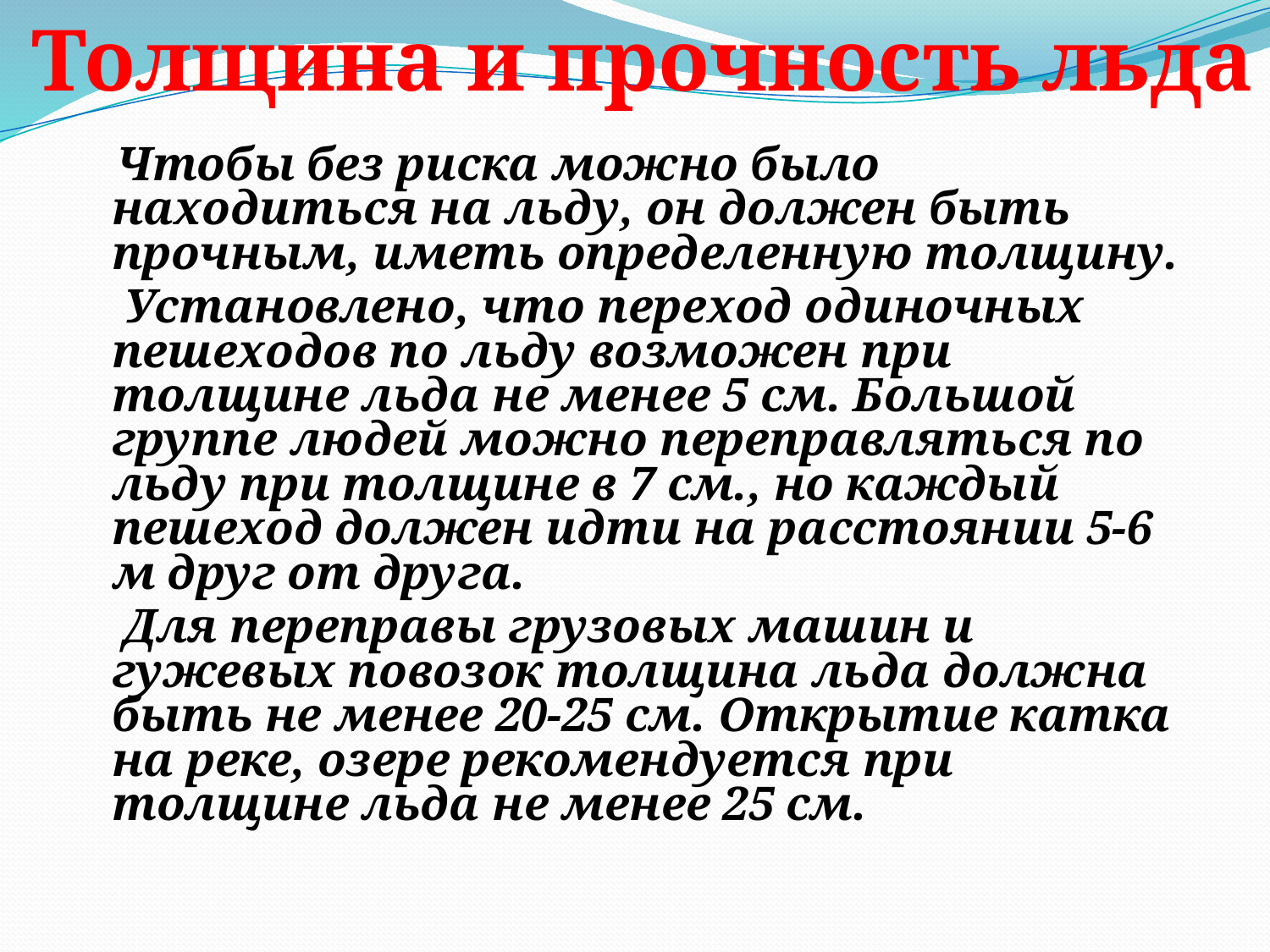

Толщина и прочность льда
    Чтобы без риска можно было находиться на льду, он должен быть прочным, иметь определенную толщину.
    Установлено, что переход одиночных пешеходов по льду возможен при толщине льда не менее 5 см. Большой группе людей можно переправляться по льду при толщине в 7 см., но каждый пешеход должен идти на расстоянии 5-6 м друг от друга.
    Для переправы грузовых машин и гужевых повозок толщина льда должна быть не менее 20-25 см. Открытие катка на реке, озере рекомендуется при толщине льда не менее 25 см.